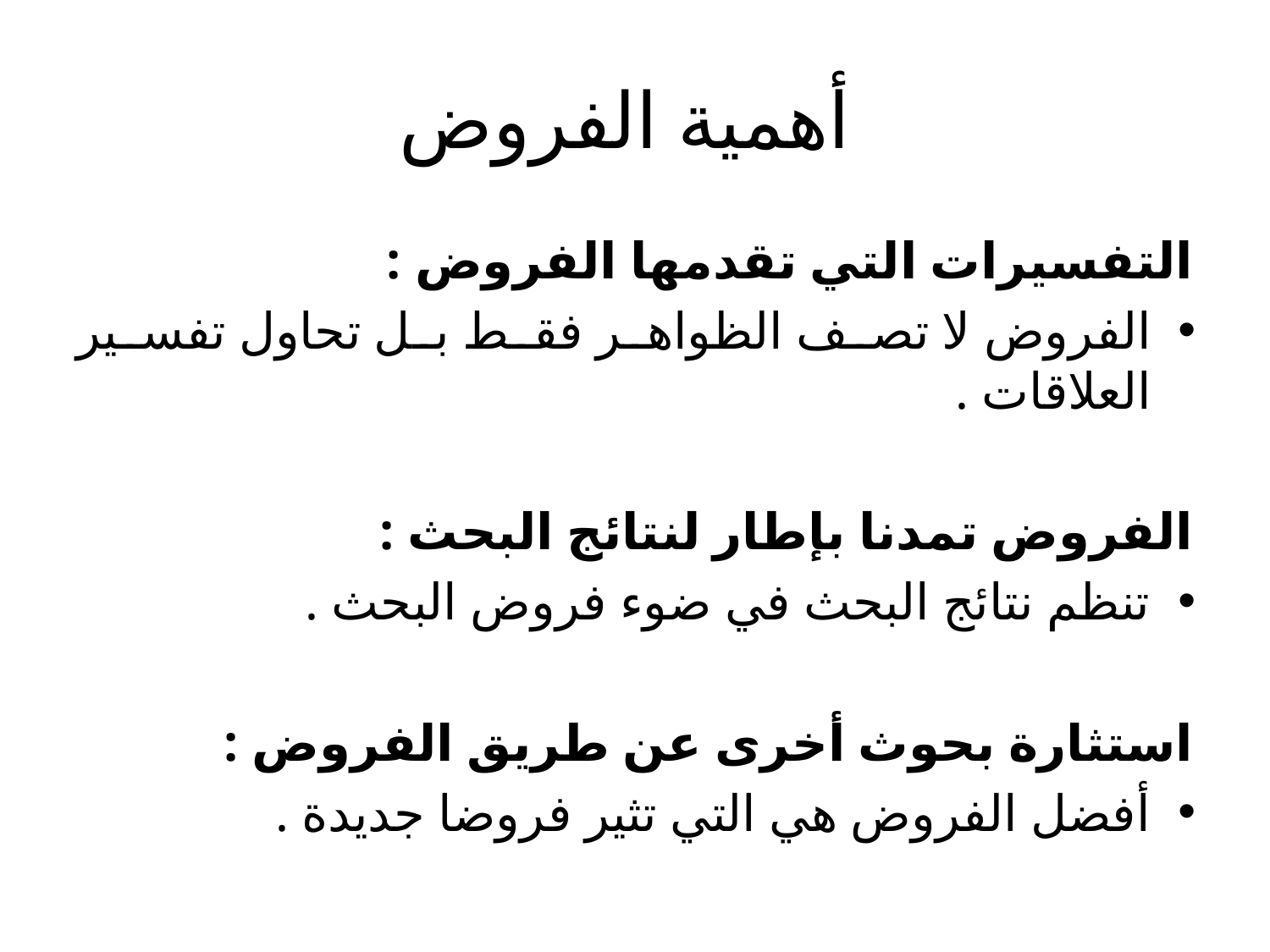

# أهمية الفروض
التفسيرات التي تقدمها الفروض :
الفروض لا تصف الظواهر فقط بل تحاول تفسير العلاقات .

الفروض تمدنا بإطار لنتائج البحث :
تنظم نتائج البحث في ضوء فروض البحث .

استثارة بحوث أخرى عن طريق الفروض :
أفضل الفروض هي التي تثير فروضا جديدة .